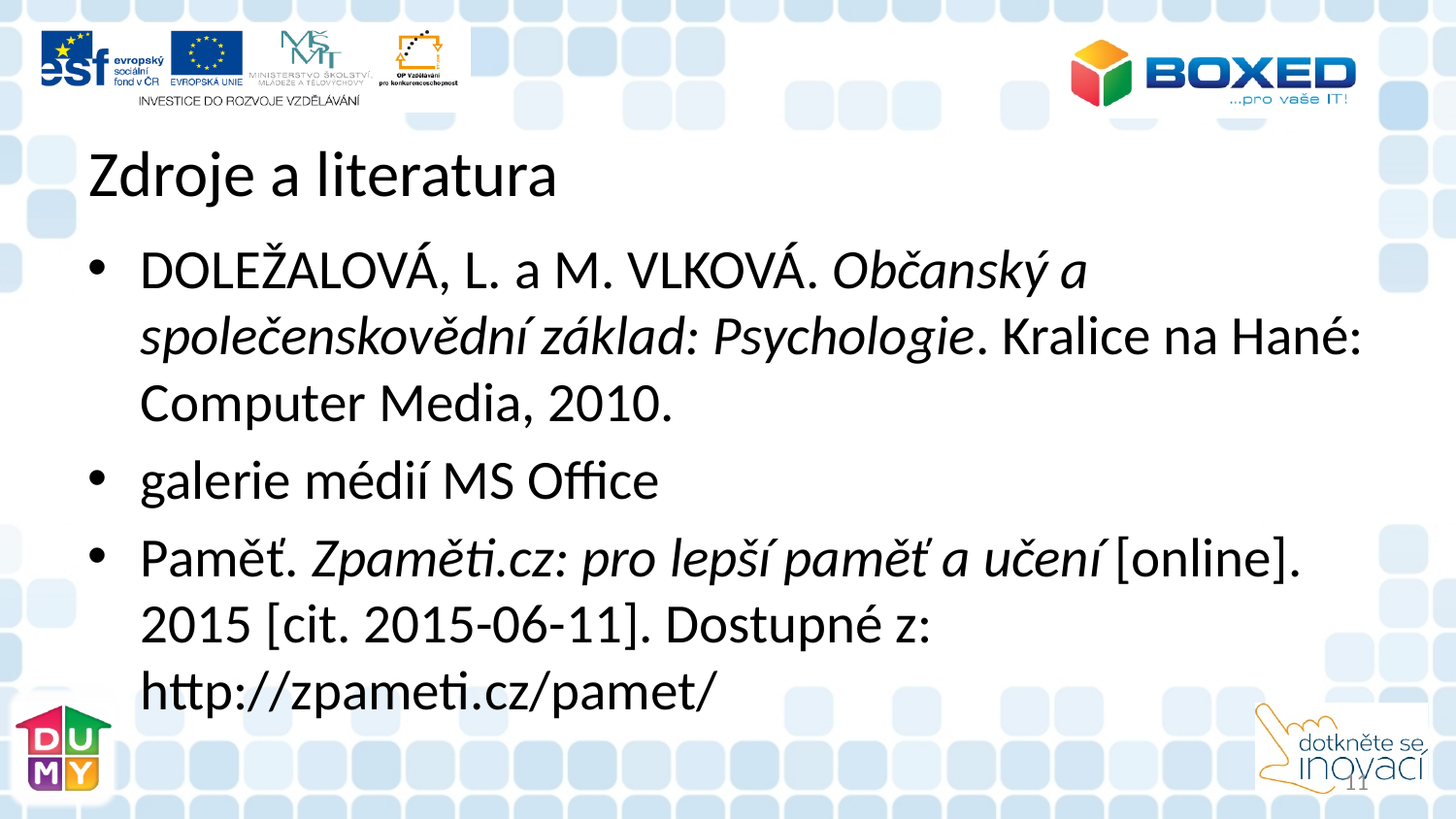

# Zdroje a literatura
DOLEŽALOVÁ, L. a M. VLKOVÁ. Občanský a společenskovědní základ: Psychologie. Kralice na Hané: Computer Media, 2010.
galerie médií MS Office
Paměť. Zpaměti.cz: pro lepší paměť a učení [online]. 2015 [cit. 2015-06-11]. Dostupné z: http://zpameti.cz/pamet/
11